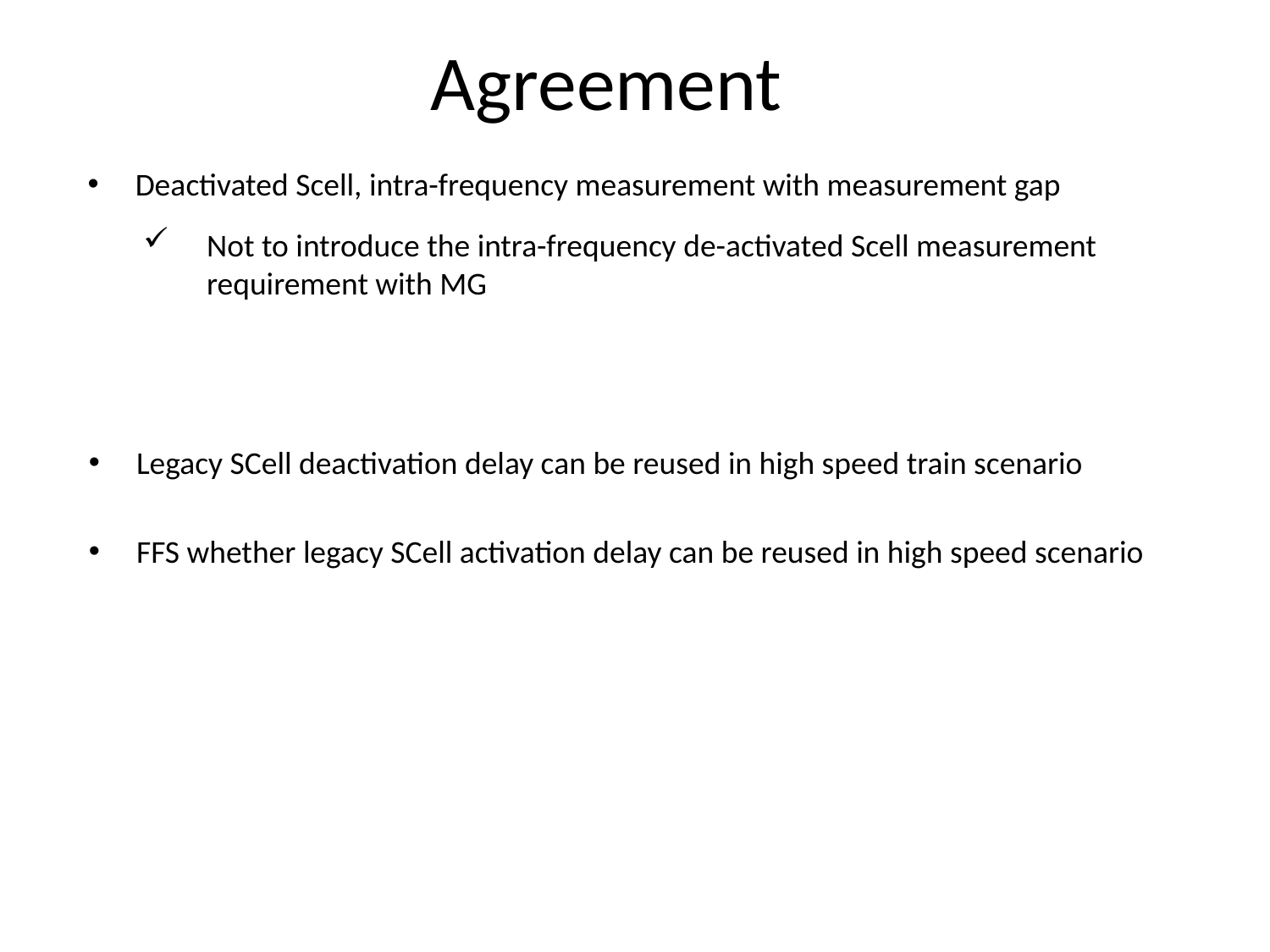

# Agreement
Deactivated Scell, intra-frequency measurement with measurement gap
Not to introduce the intra-frequency de-activated Scell measurement requirement with MG
Legacy SCell deactivation delay can be reused in high speed train scenario

FFS whether legacy SCell activation delay can be reused in high speed scenario